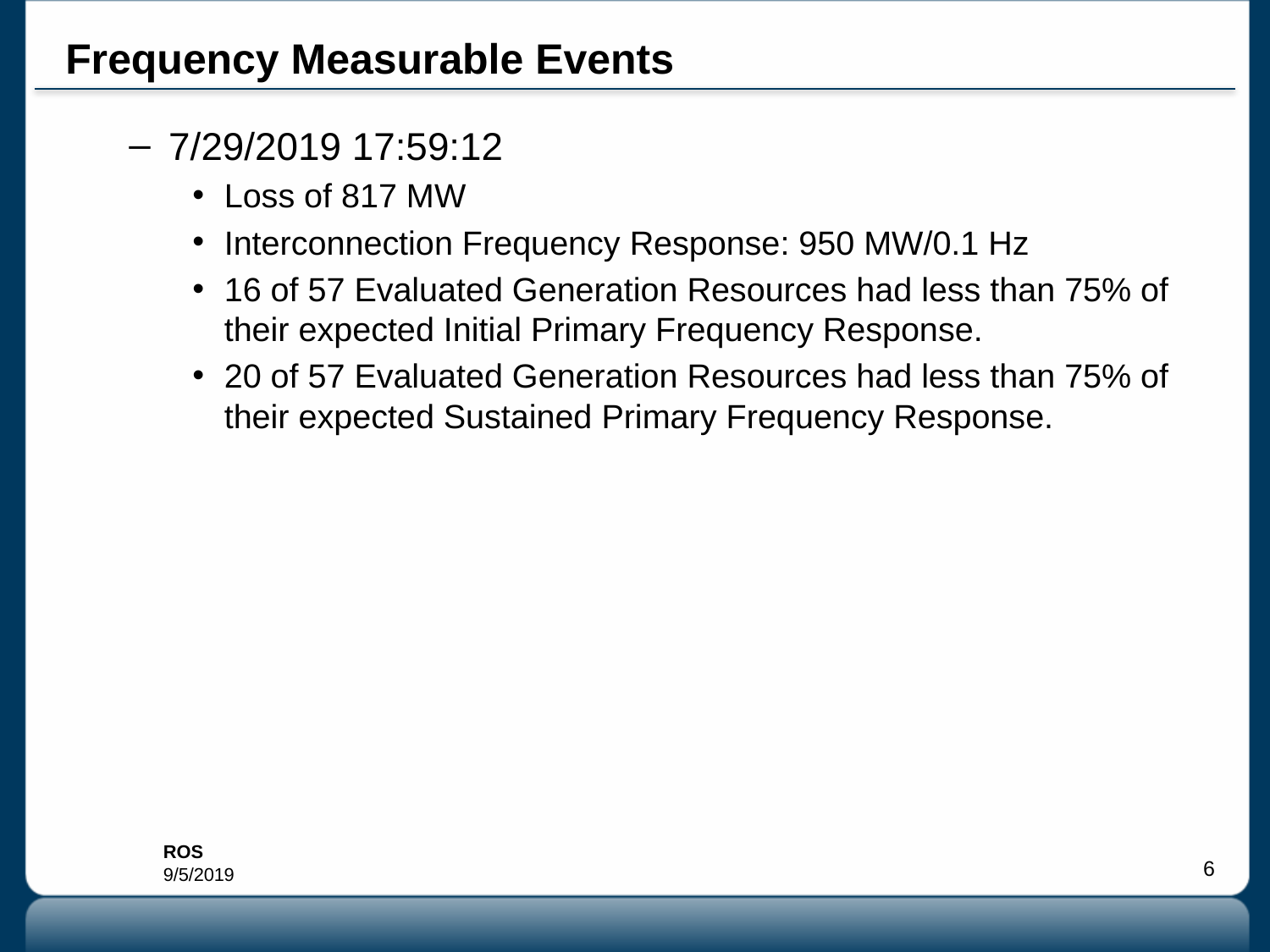

# Frequency Measurable Events
7/29/2019 17:59:12
Loss of 817 MW
Interconnection Frequency Response: 950 MW/0.1 Hz
16 of 57 Evaluated Generation Resources had less than 75% of their expected Initial Primary Frequency Response.
20 of 57 Evaluated Generation Resources had less than 75% of their expected Sustained Primary Frequency Response.